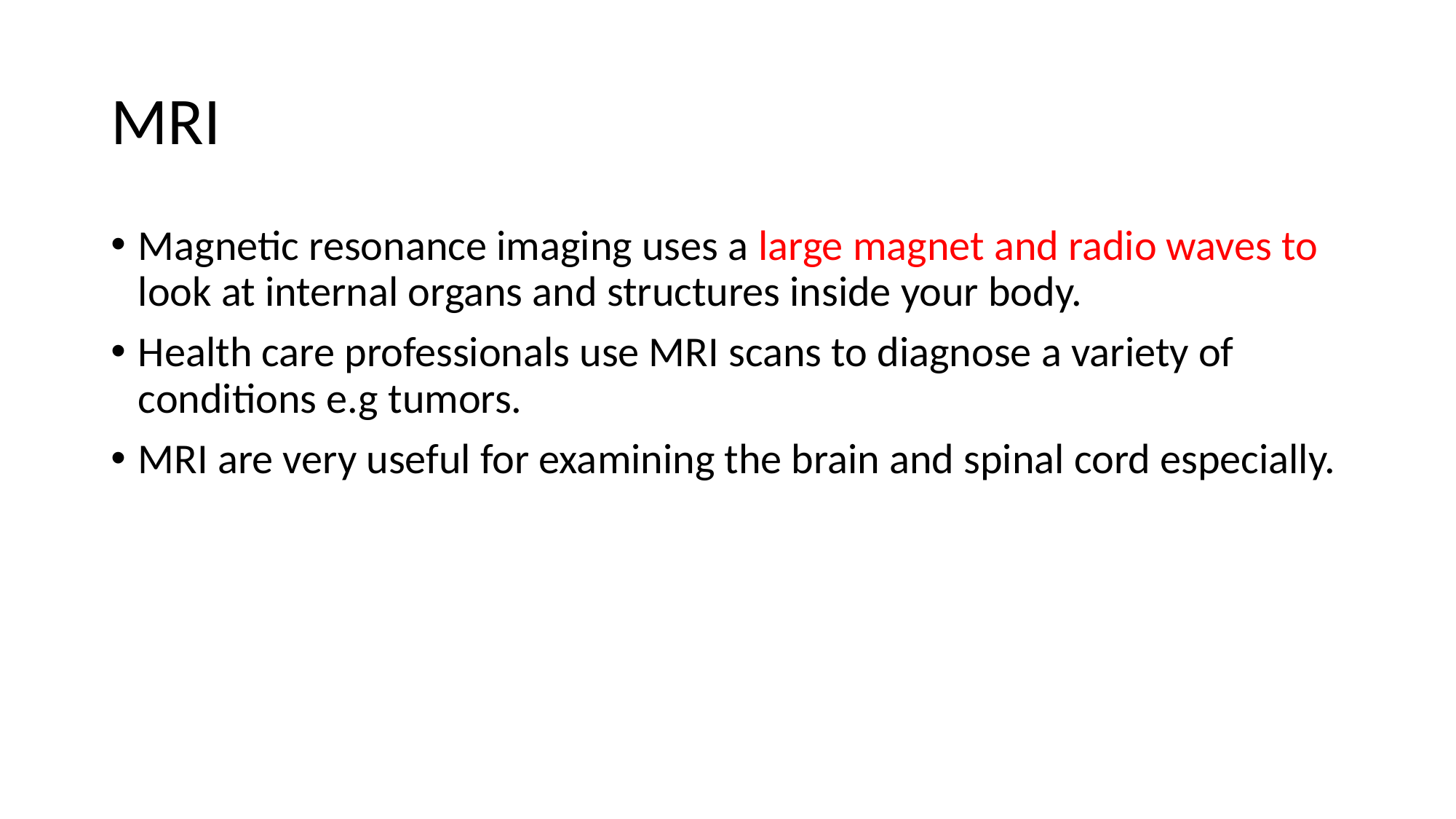

# MRI
Magnetic resonance imaging uses a large magnet and radio waves to look at internal organs and structures inside your body.
Health care professionals use MRI scans to diagnose a variety of conditions e.g tumors.
MRI are very useful for examining the brain and spinal cord especially.